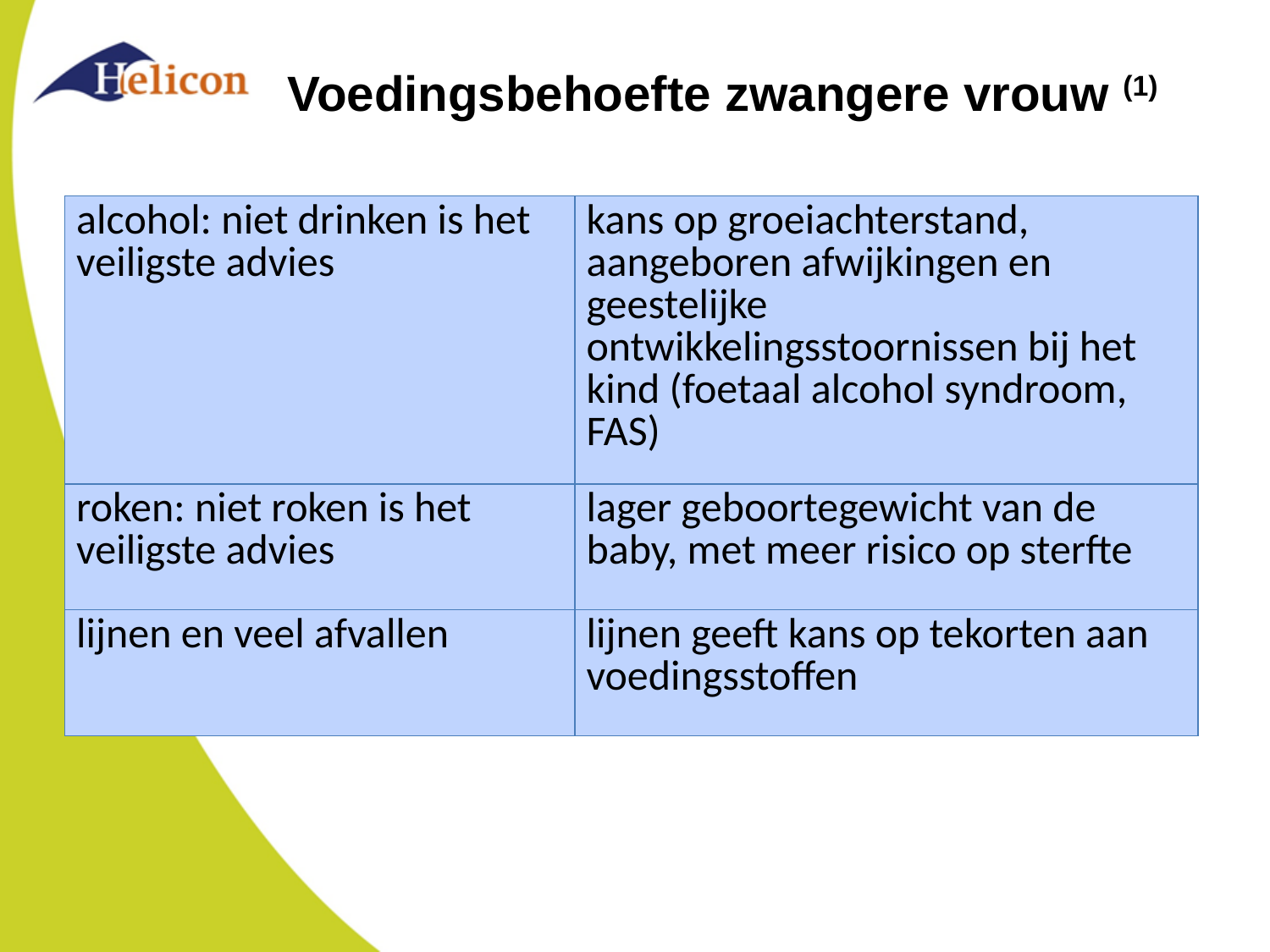

# Voedingsbehoefte zwangere vrouw (1)
| alcohol: niet drinken is het veiligste advies | kans op groeiachterstand, aangeboren afwijkingen en geestelijke ontwikkelingsstoornissen bij het kind (foetaal alcohol syndroom, FAS) |
| --- | --- |
| roken: niet roken is het veiligste advies | lager geboortegewicht van de baby, met meer risico op sterfte |
| lijnen en veel afvallen | lijnen geeft kans op tekorten aan voedingsstoffen |